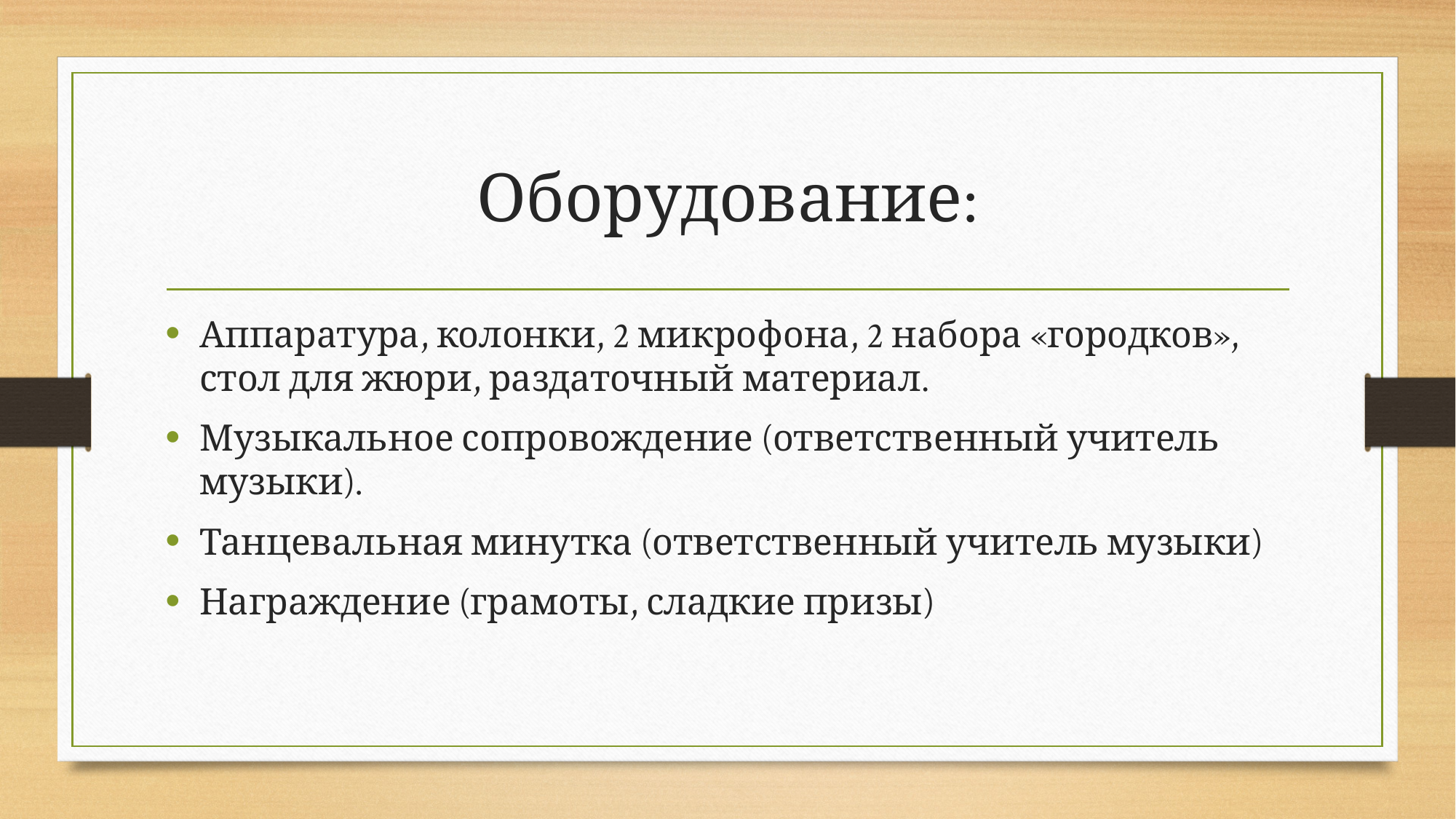

# Оборудование:
Аппаратура, колонки, 2 микрофона, 2 набора «городков», стол для жюри, раздаточный материал.
Музыкальное сопровождение (ответственный учитель музыки).
Танцевальная минутка (ответственный учитель музыки)
Награждение (грамоты, сладкие призы)